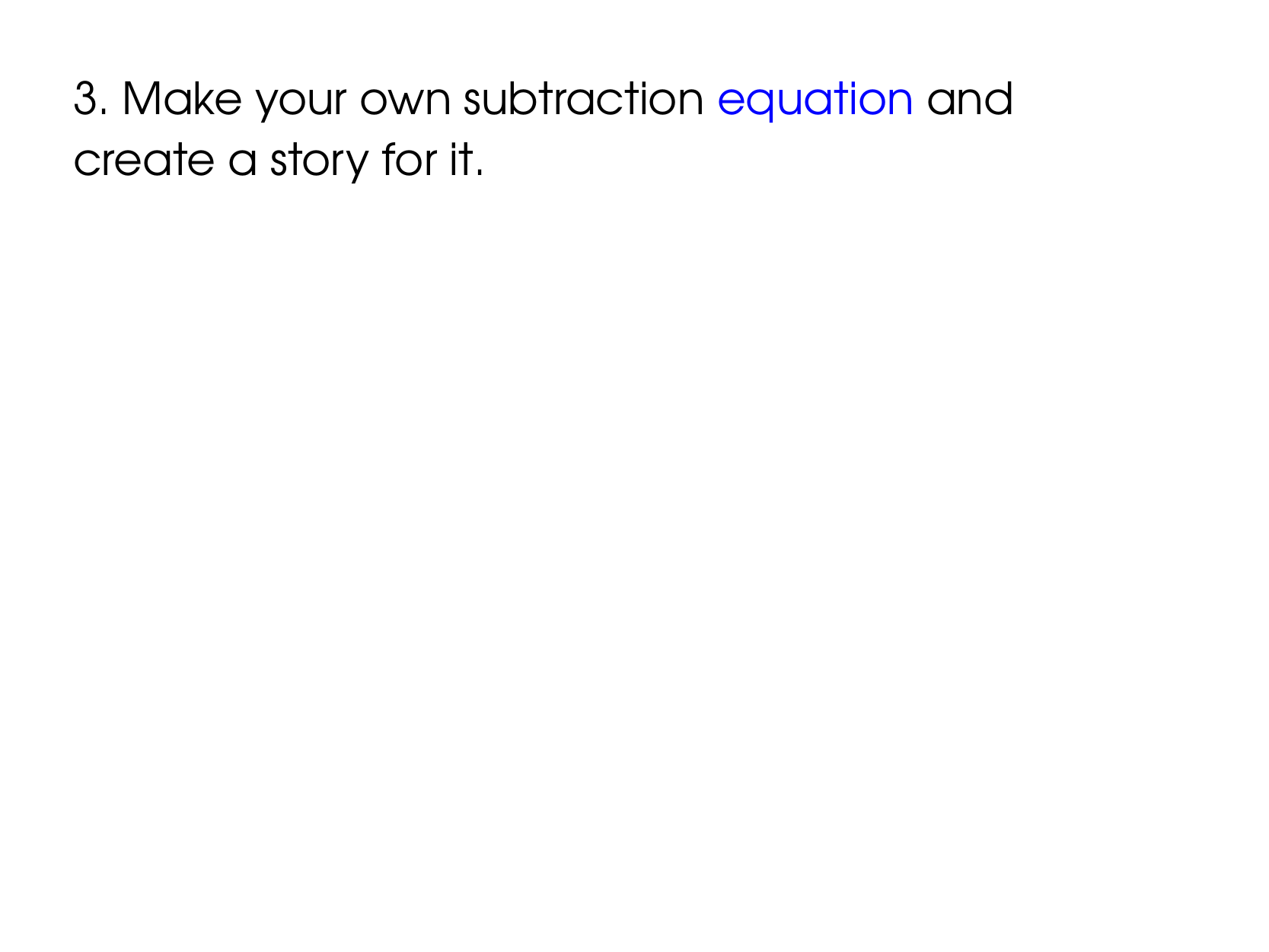

3. Make your own subtraction equation and
create a story for it.